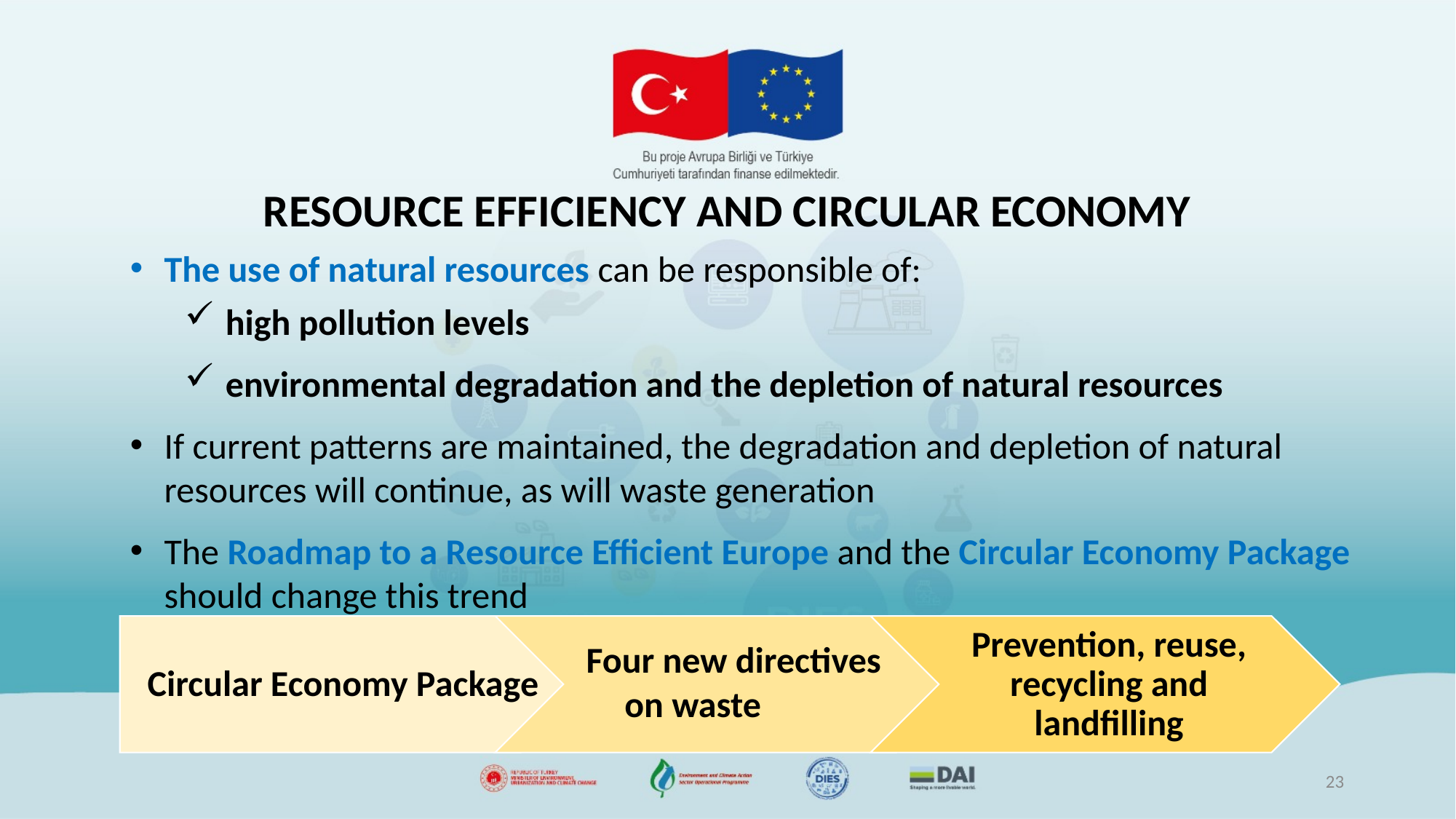

# RESOURCE EFFICIENCY AND CIRCULAR ECONOMY
The use of natural resources can be responsible of:
high pollution levels
environmental degradation and the depletion of natural resources
If current patterns are maintained, the degradation and depletion of natural resources will continue, as will waste generation
The Roadmap to a Resource Efficient Europe and the Circular Economy Package should change this trend

Circular Economy Package
Four new directives on waste
Prevention, reuse, recycling and landfilling
23